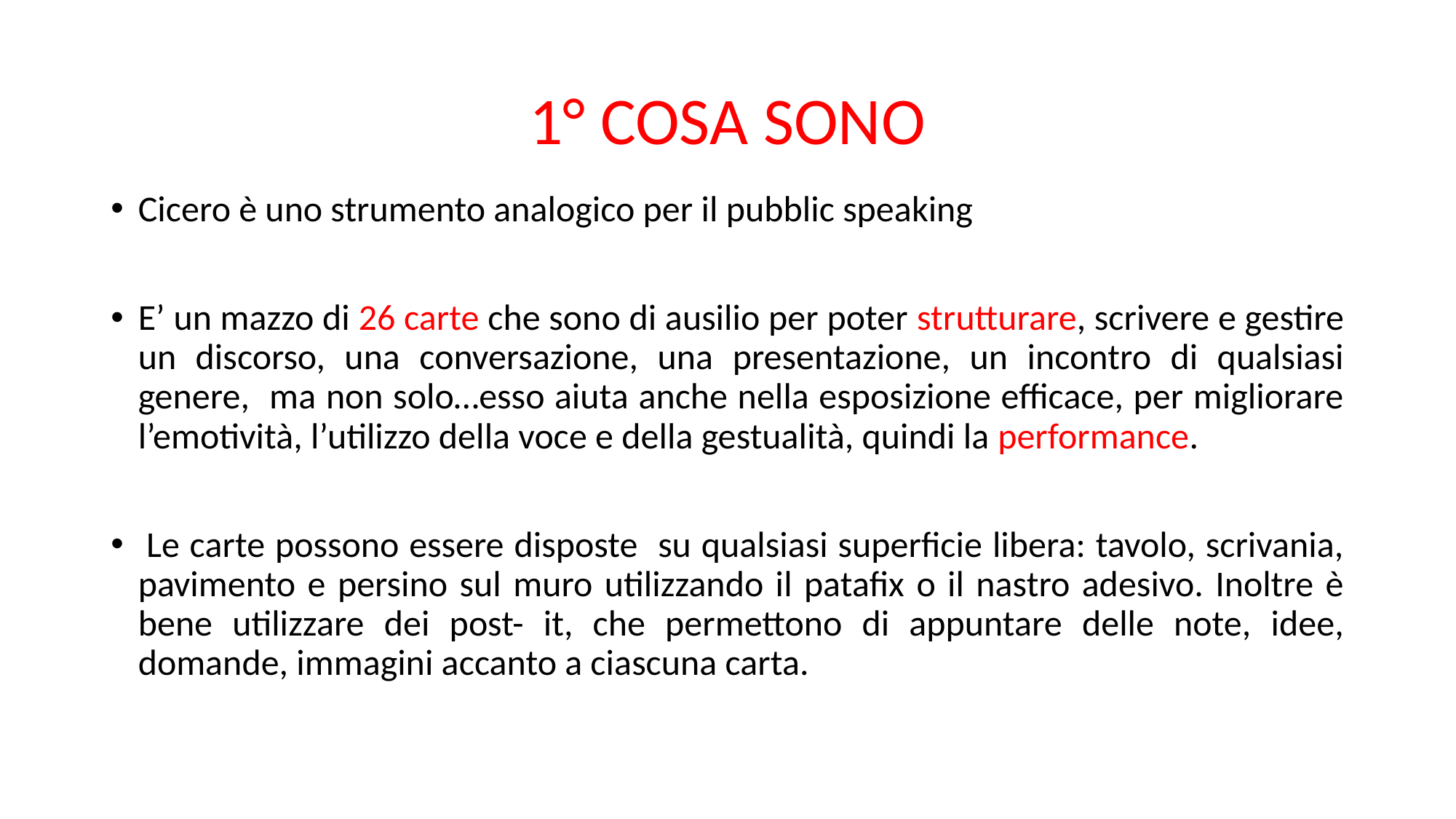

1° COSA SONO
Cicero è uno strumento analogico per il pubblic speaking

E’ un mazzo di 26 carte che sono di ausilio per poter strutturare, scrivere e gestire un discorso, una conversazione, una presentazione, un incontro di qualsiasi genere,  ma non solo…esso aiuta anche nella esposizione efficace, per migliorare l’emotività, l’utilizzo della voce e della gestualità, quindi la performance.

 Le carte possono essere disposte  su qualsiasi superficie libera: tavolo, scrivania, pavimento e persino sul muro utilizzando il patafix o il nastro adesivo. Inoltre è bene utilizzare dei post- it, che permettono di appuntare delle note, idee, domande, immagini accanto a ciascuna carta.